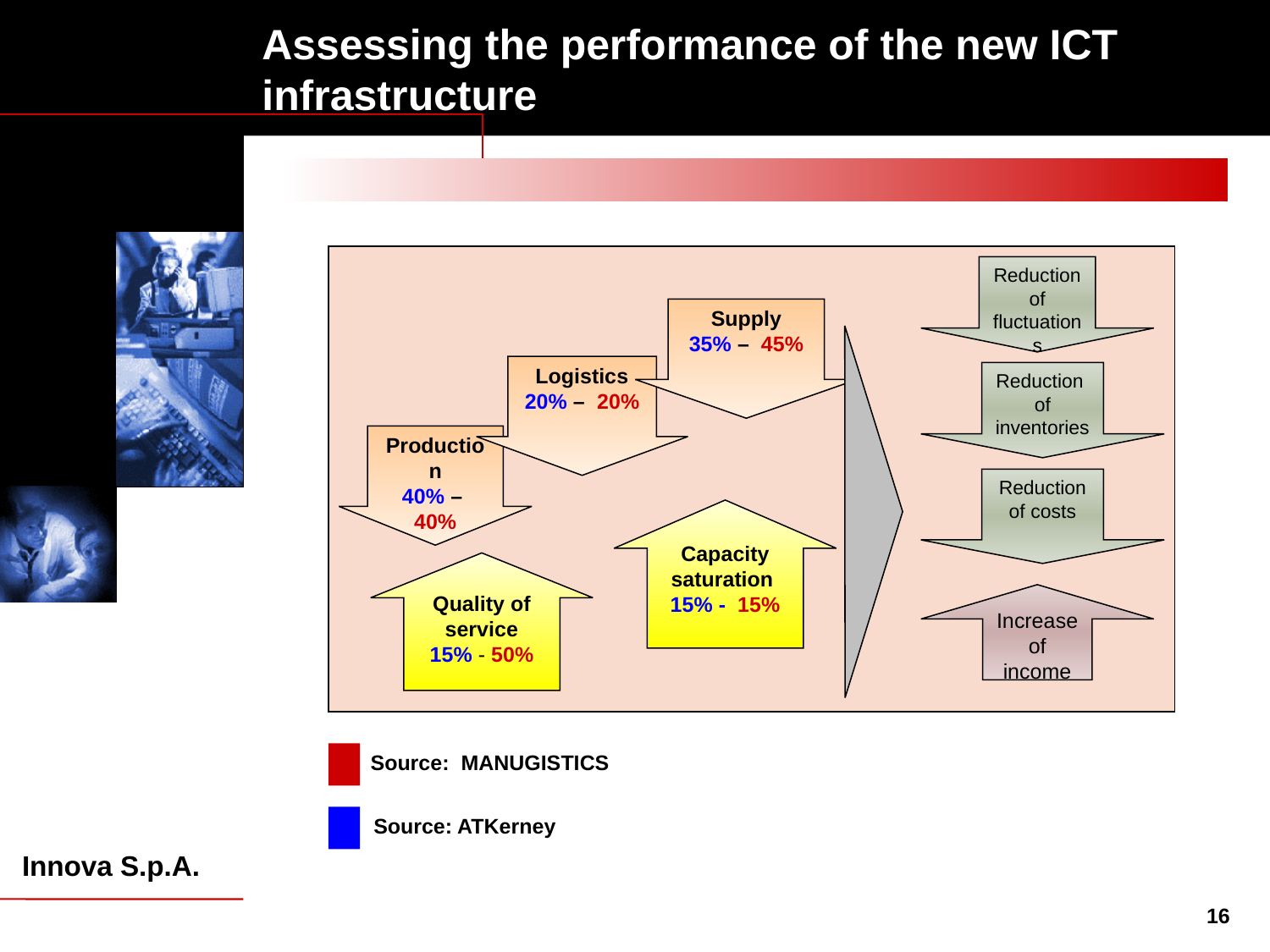

Assessing the performance of the new ICT infrastructure

Reduction of fluctuations
Supply
35% –  45%
Logistics
20% –  20%
Reduction  of
inventories
Production
40% –  40%
Reduction of costs

Capacity saturation
15% -  15%
Quality of service
15% - 50%
Increase of income

Source:  MANUGISTICS

Source: ATKerney